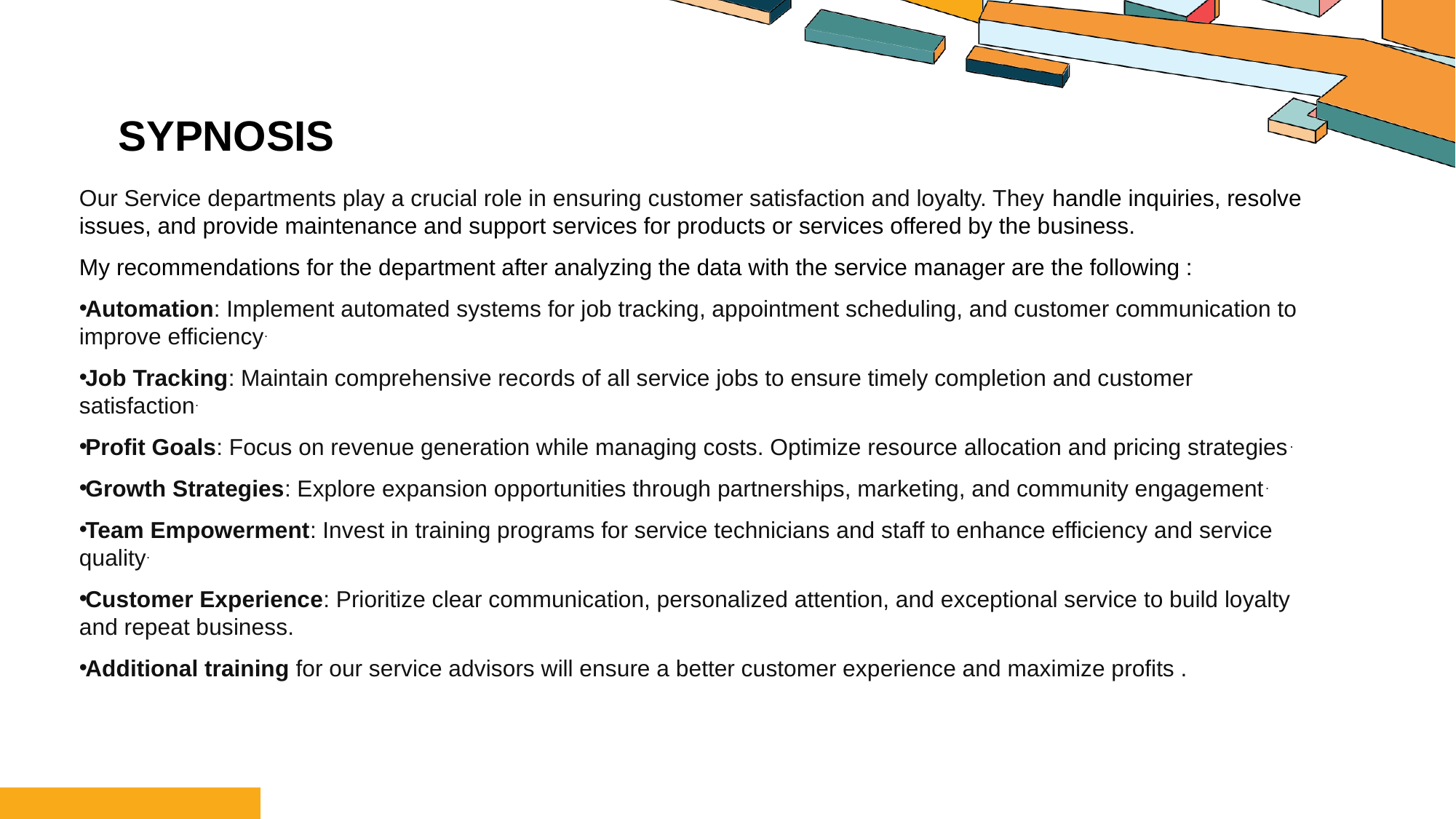

# SYPNOSIS
Our Service departments play a crucial role in ensuring customer satisfaction and loyalty. They handle inquiries, resolve issues, and provide maintenance and support services for products or services offered by the business.
My recommendations for the department after analyzing the data with the service manager are the following :
Automation: Implement automated systems for job tracking, appointment scheduling, and customer communication to improve efficiency.
Job Tracking: Maintain comprehensive records of all service jobs to ensure timely completion and customer satisfaction.
Profit Goals: Focus on revenue generation while managing costs. Optimize resource allocation and pricing strategies.
Growth Strategies: Explore expansion opportunities through partnerships, marketing, and community engagement.
Team Empowerment: Invest in training programs for service technicians and staff to enhance efficiency and service quality.
Customer Experience: Prioritize clear communication, personalized attention, and exceptional service to build loyalty and repeat business.
Additional training for our service advisors will ensure a better customer experience and maximize profits .